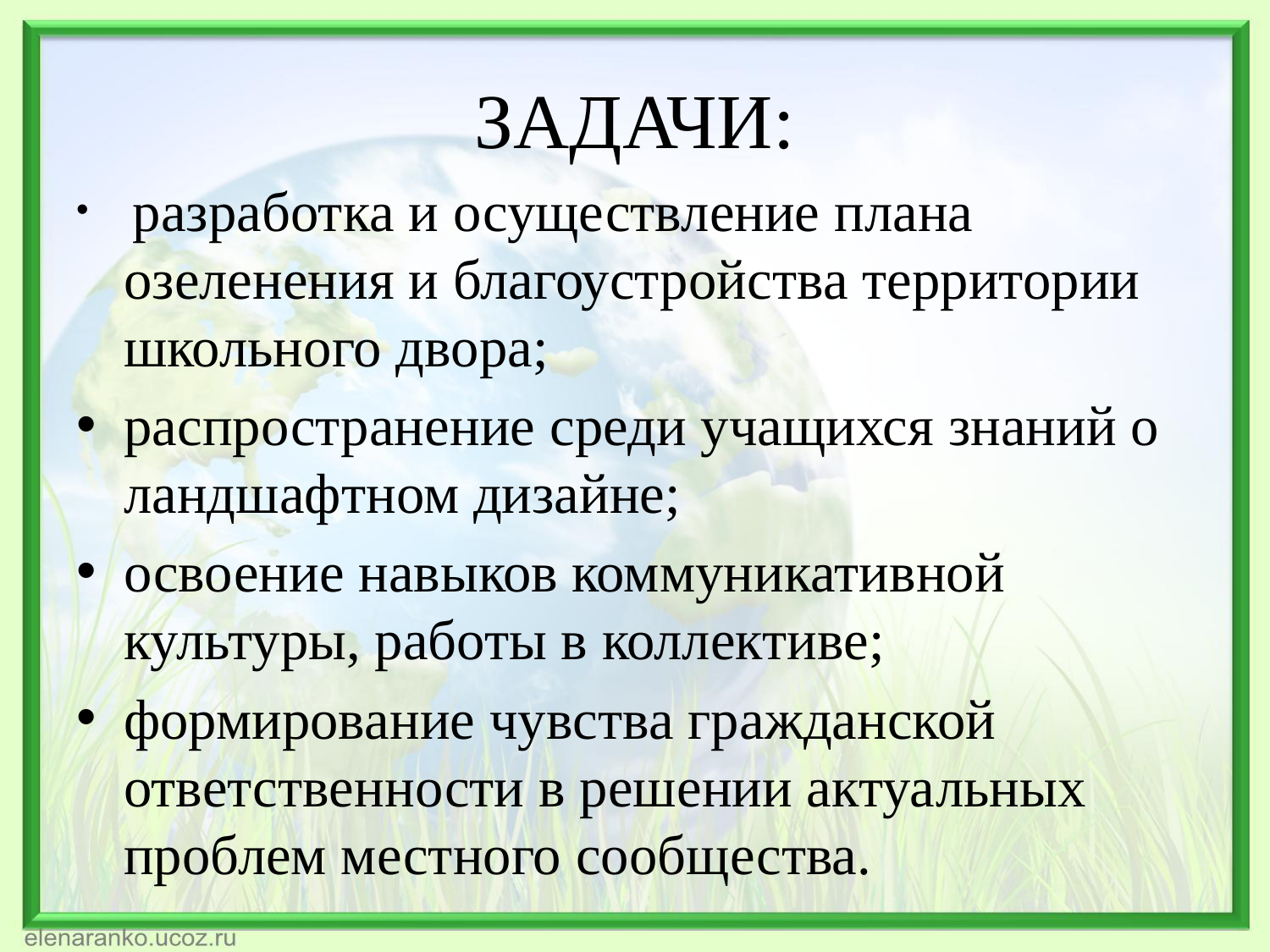

# ЗАДАЧИ:
 разработка и осуществление плана озеленения и благоустройства территории школьного двора;
распространение среди учащихся знаний о ландшафтном дизайне;
освоение навыков коммуникативной культуры, работы в коллективе;
формирование чувства гражданской ответственности в решении актуальных проблем местного сообщества.